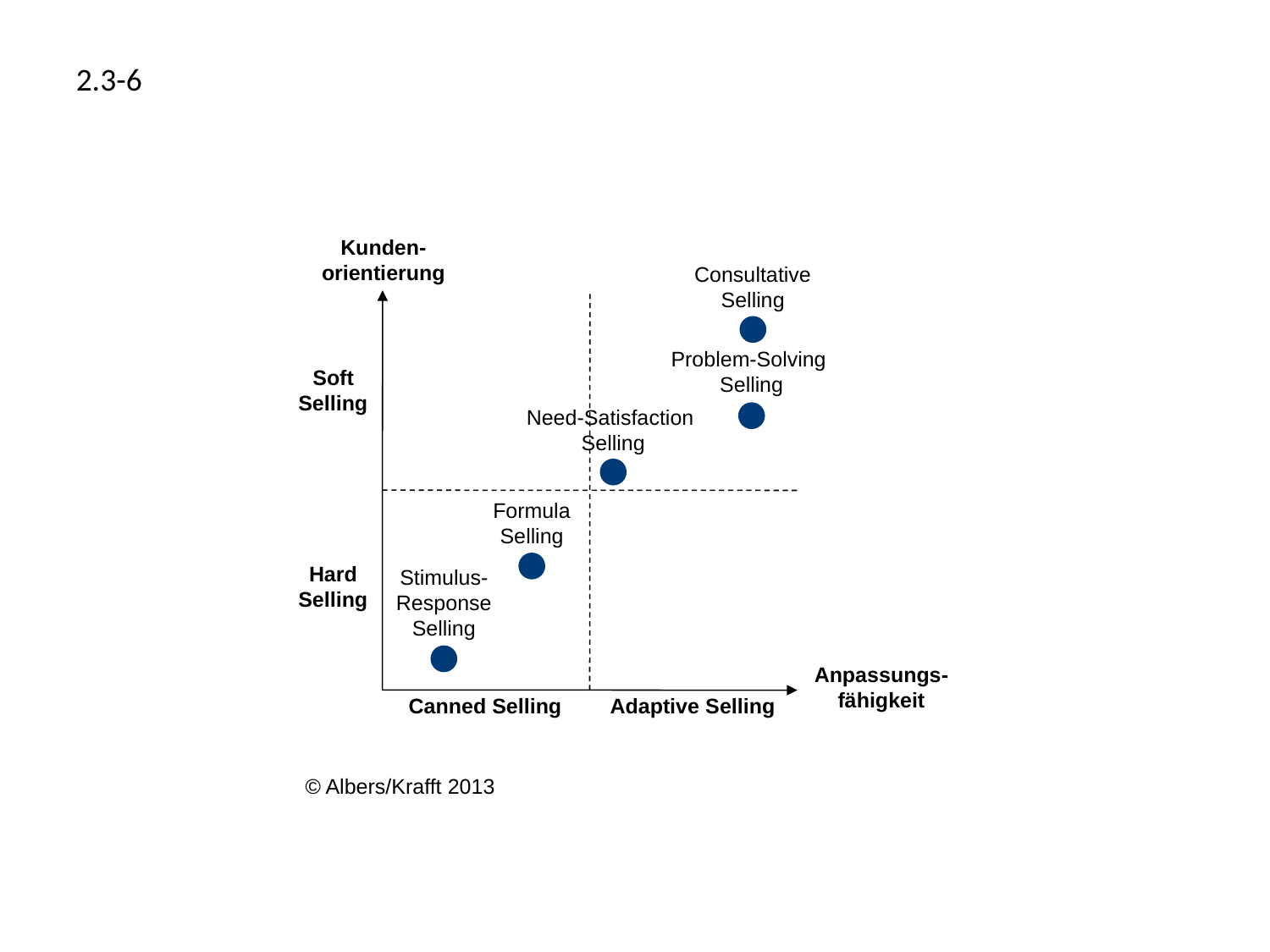

2.3-6
Kunden-
orientierung
Consultative
Selling

Problem-Solving
Selling
Soft
Selling

Need-Satisfaction
Selling

Formula
Selling

Hard
Selling
Stimulus-
Response
Selling

Anpassungs- fähigkeit
Canned Selling
Adaptive Selling
© Albers/Krafft 2013